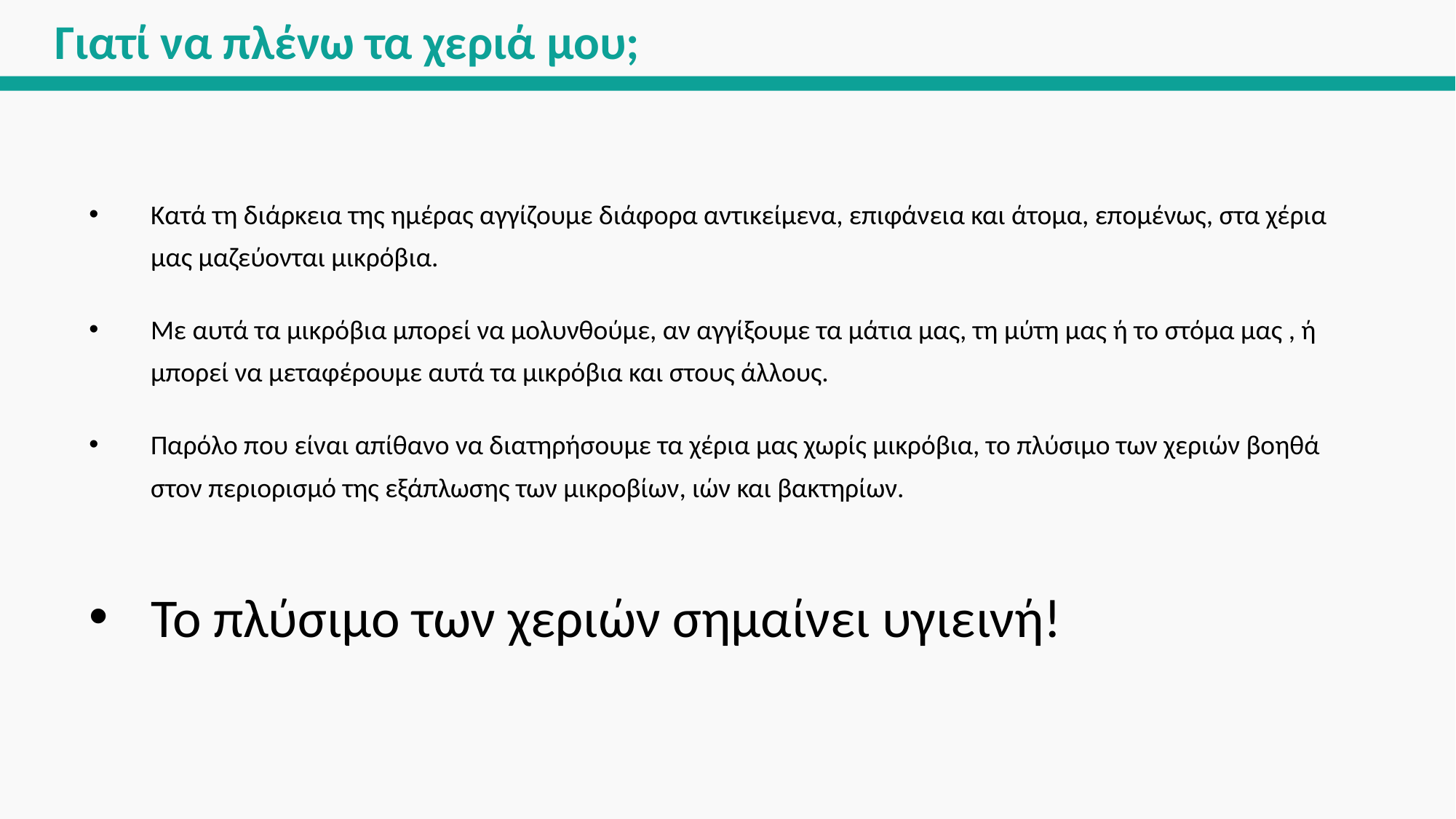

# Γιατί να πλένω τα χεριά μου;
Κατά τη διάρκεια της ημέρας αγγίζουμε διάφορα αντικείμενα, επιφάνεια και άτομα, επομένως, στα χέρια μας μαζεύονται μικρόβια.
Με αυτά τα μικρόβια μπορεί να μολυνθούμε, αν αγγίξουμε τα μάτια μας, τη μύτη μας ή το στόμα μας , ή μπορεί να μεταφέρουμε αυτά τα μικρόβια και στους άλλους.
Παρόλο που είναι απίθανο να διατηρήσουμε τα χέρια μας χωρίς μικρόβια, το πλύσιμο των χεριών βοηθά στον περιορισμό της εξάπλωσης των μικροβίων, ιών και βακτηρίων.

Το πλύσιμο των χεριών σημαίνει υγιεινή!